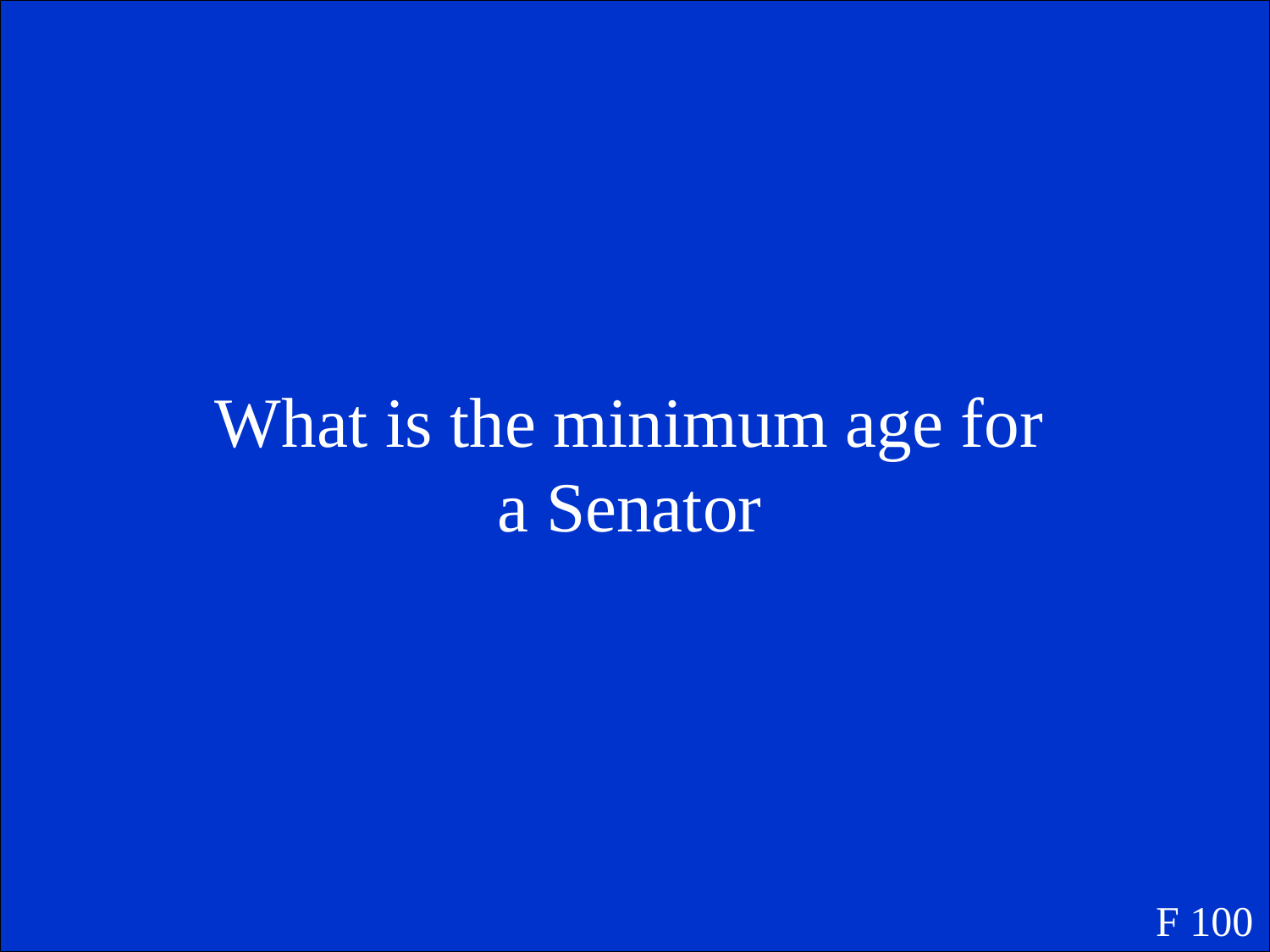

What is the minimum age for a Senator

F 100